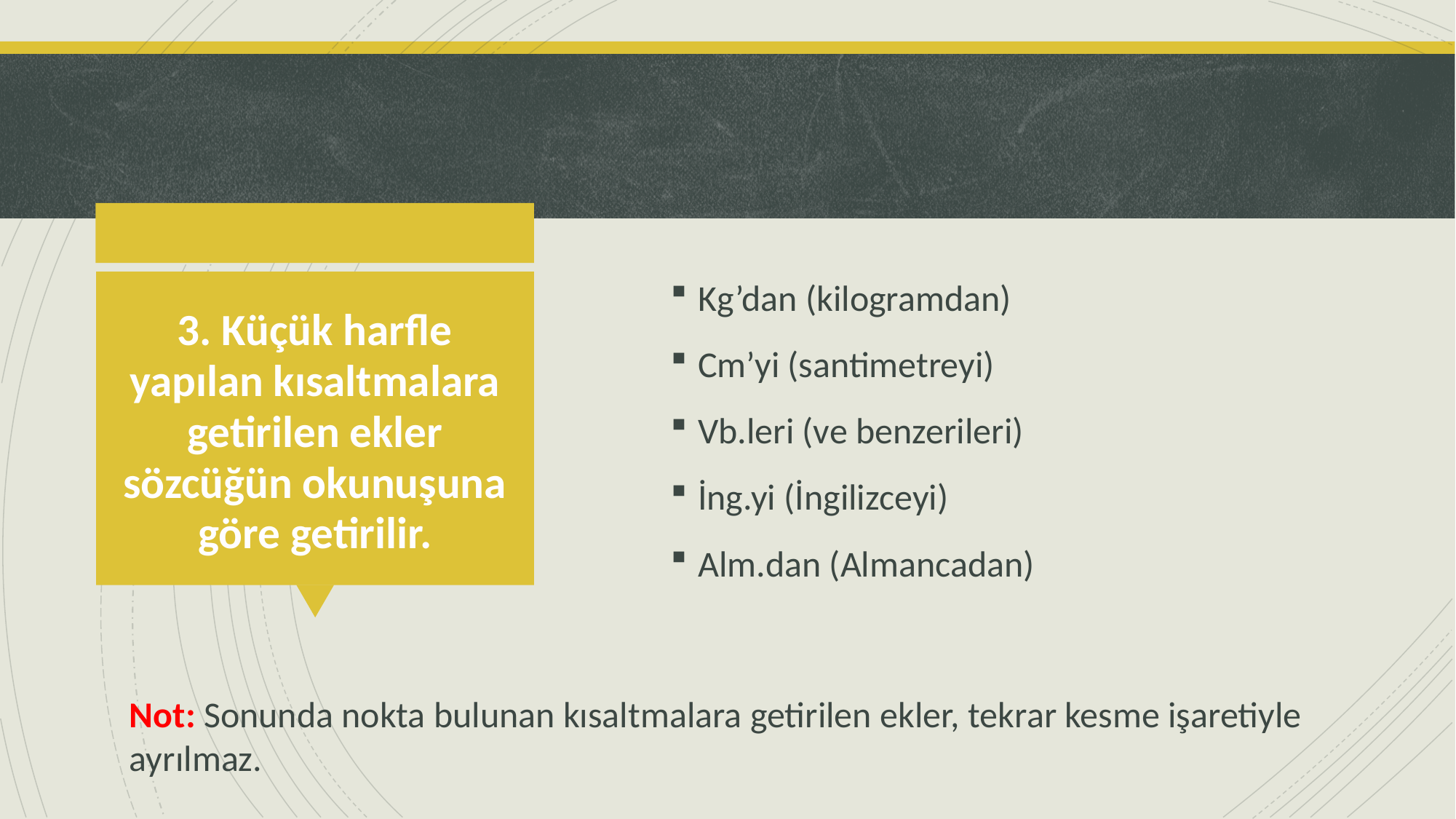

Kg’dan (kilogramdan)
Cm’yi (santimetreyi)
Vb.leri (ve benzerileri)
İng.yi (İngilizceyi)
Alm.dan (Almancadan)
# 3. Küçük harfle yapılan kısaltmalara getirilen ekler sözcüğün okunuşuna göre getirilir.
Not: Sonunda nokta bulunan kısaltmalara getirilen ekler, tekrar kesme işaretiyle ayrılmaz.